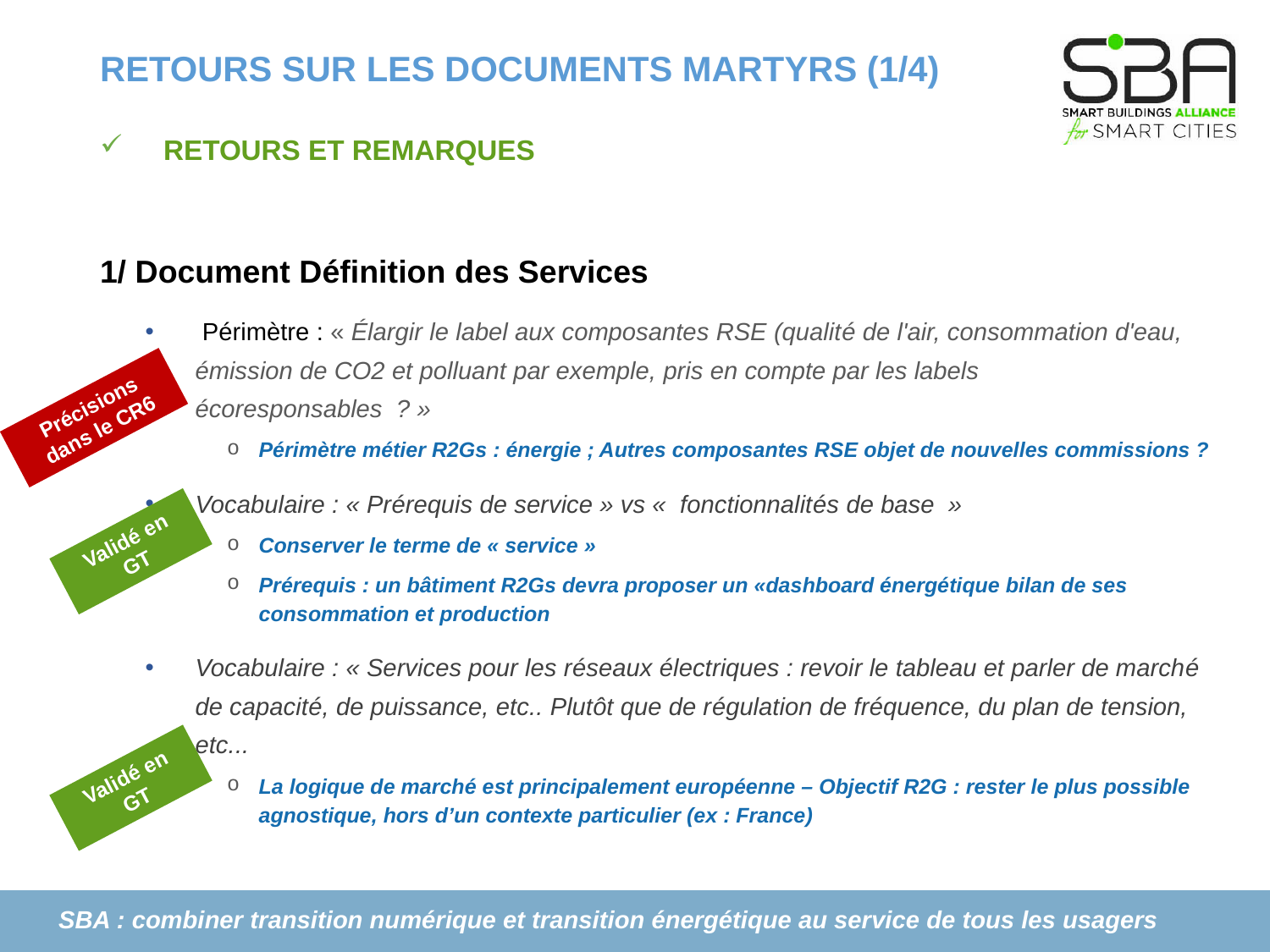

# RETOURS SUR LES DOCUMENTS MARTYRS (1/4)
Retours et remarques

1/ Document Définition des Services
 Périmètre : « Élargir le label aux composantes RSE (qualité de l'air, consommation d'eau, émission de CO2 et polluant par exemple, pris en compte par les labels écoresponsables  ? »
Périmètre métier R2Gs : énergie ; Autres composantes RSE objet de nouvelles commissions ?
Vocabulaire : « Prérequis de service » vs «  fonctionnalités de base  »
Conserver le terme de « service »
Prérequis : un bâtiment R2Gs devra proposer un «dashboard énergétique bilan de ses consommation et production
Vocabulaire : « Services pour les réseaux électriques : revoir le tableau et parler de marché de capacité, de puissance, etc.. Plutôt que de régulation de fréquence, du plan de tension, etc...
La logique de marché est principalement européenne – Objectif R2G : rester le plus possible agnostique, hors d’un contexte particulier (ex : France)
Précisions dans le CR6
Validé en GT
Validé en GT